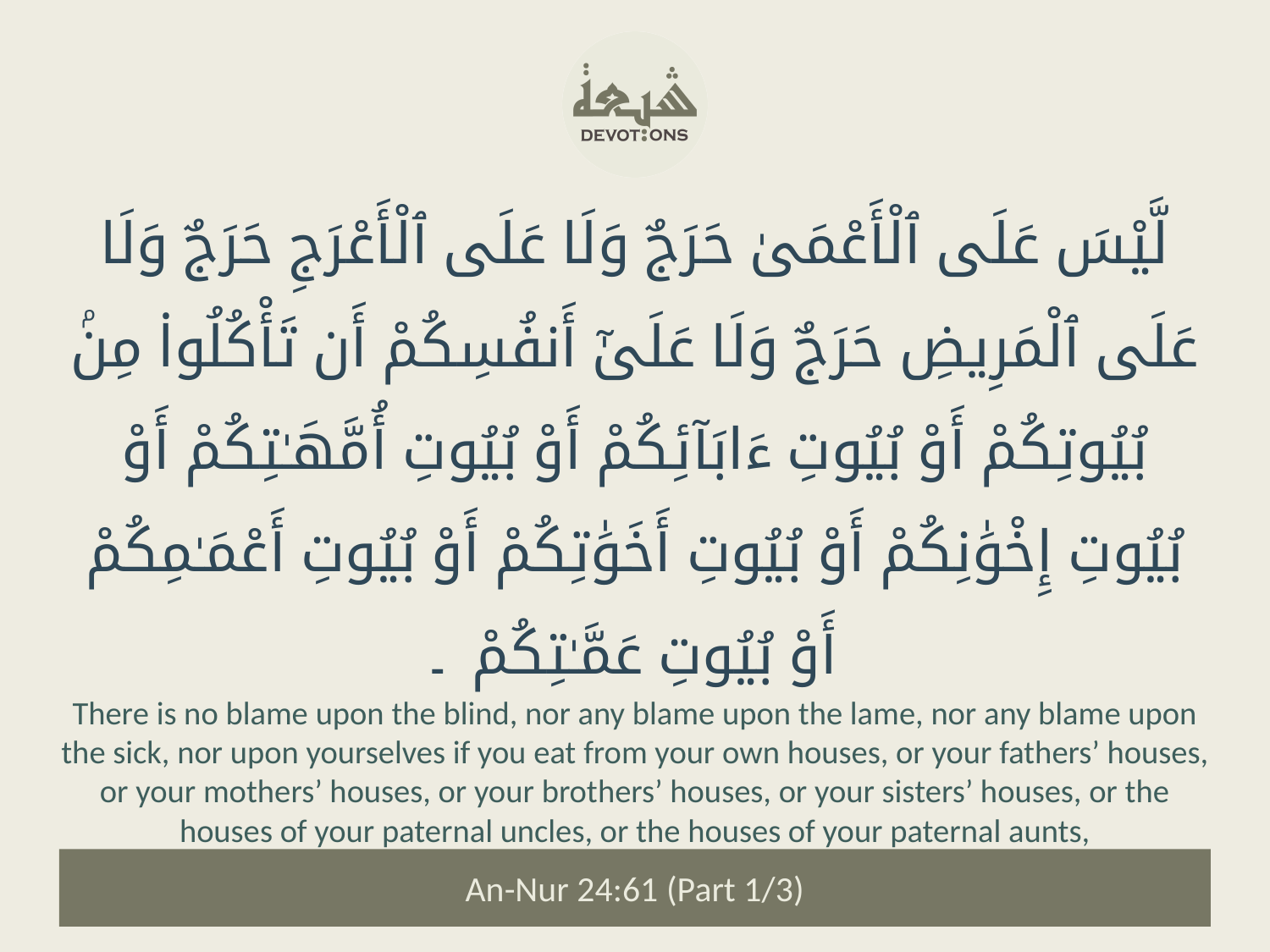

لَّيْسَ عَلَى ٱلْأَعْمَىٰ حَرَجٌ وَلَا عَلَى ٱلْأَعْرَجِ حَرَجٌ وَلَا عَلَى ٱلْمَرِيضِ حَرَجٌ وَلَا عَلَىٰٓ أَنفُسِكُمْ أَن تَأْكُلُوا۟ مِنۢ بُيُوتِكُمْ أَوْ بُيُوتِ ءَابَآئِكُمْ أَوْ بُيُوتِ أُمَّهَـٰتِكُمْ أَوْ بُيُوتِ إِخْوَٰنِكُمْ أَوْ بُيُوتِ أَخَوَٰتِكُمْ أَوْ بُيُوتِ أَعْمَـٰمِكُمْ أَوْ بُيُوتِ عَمَّـٰتِكُمْ  ۔
There is no blame upon the blind, nor any blame upon the lame, nor any blame upon the sick, nor upon yourselves if you eat from your own houses, or your fathers’ houses, or your mothers’ houses, or your brothers’ houses, or your sisters’ houses, or the houses of your paternal uncles, or the houses of your paternal aunts,
An-Nur 24:61 (Part 1/3)